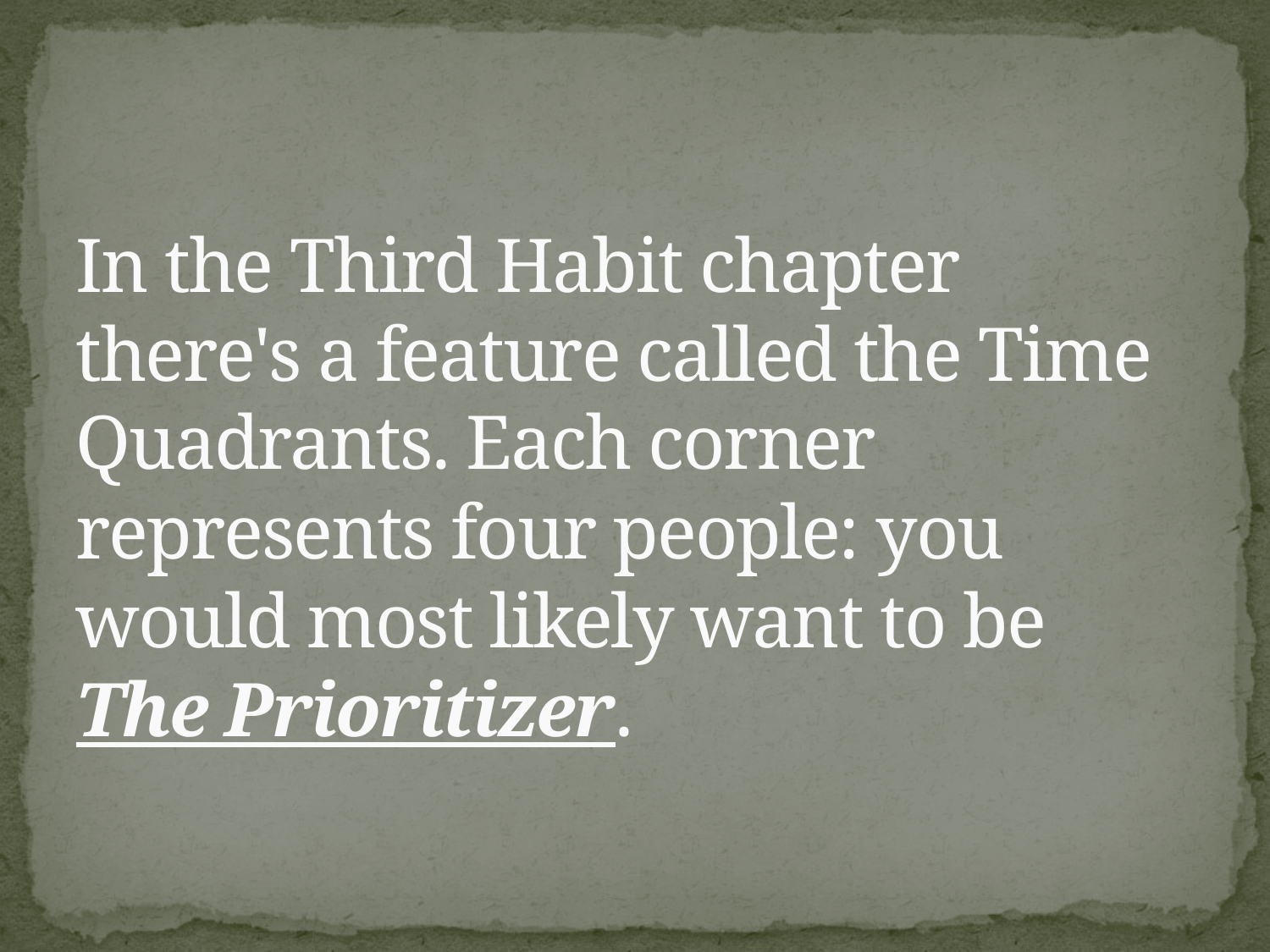

# In the Third Habit chapter there's a feature called the Time Quadrants. Each corner represents four people: you would most likely want to be The Prioritizer.